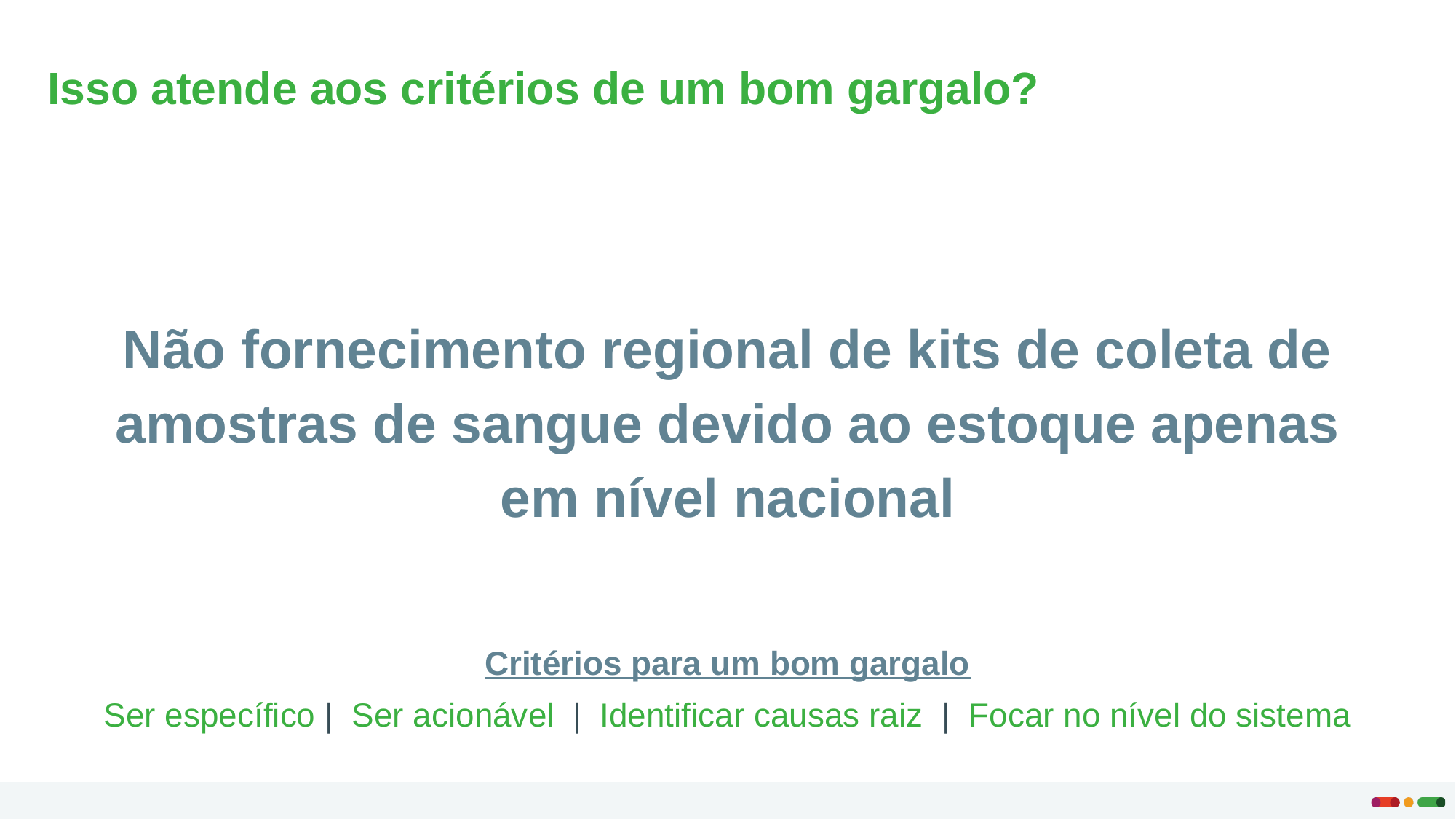

Isso atende aos critérios de um bom gargalo?
Não fornecimento regional de kits de coleta de amostras de sangue devido ao estoque apenas em nível nacional
Critérios para um bom gargalo
Ser específico |  Ser acionável  |  Identificar causas raiz  |  Focar no nível do sistema